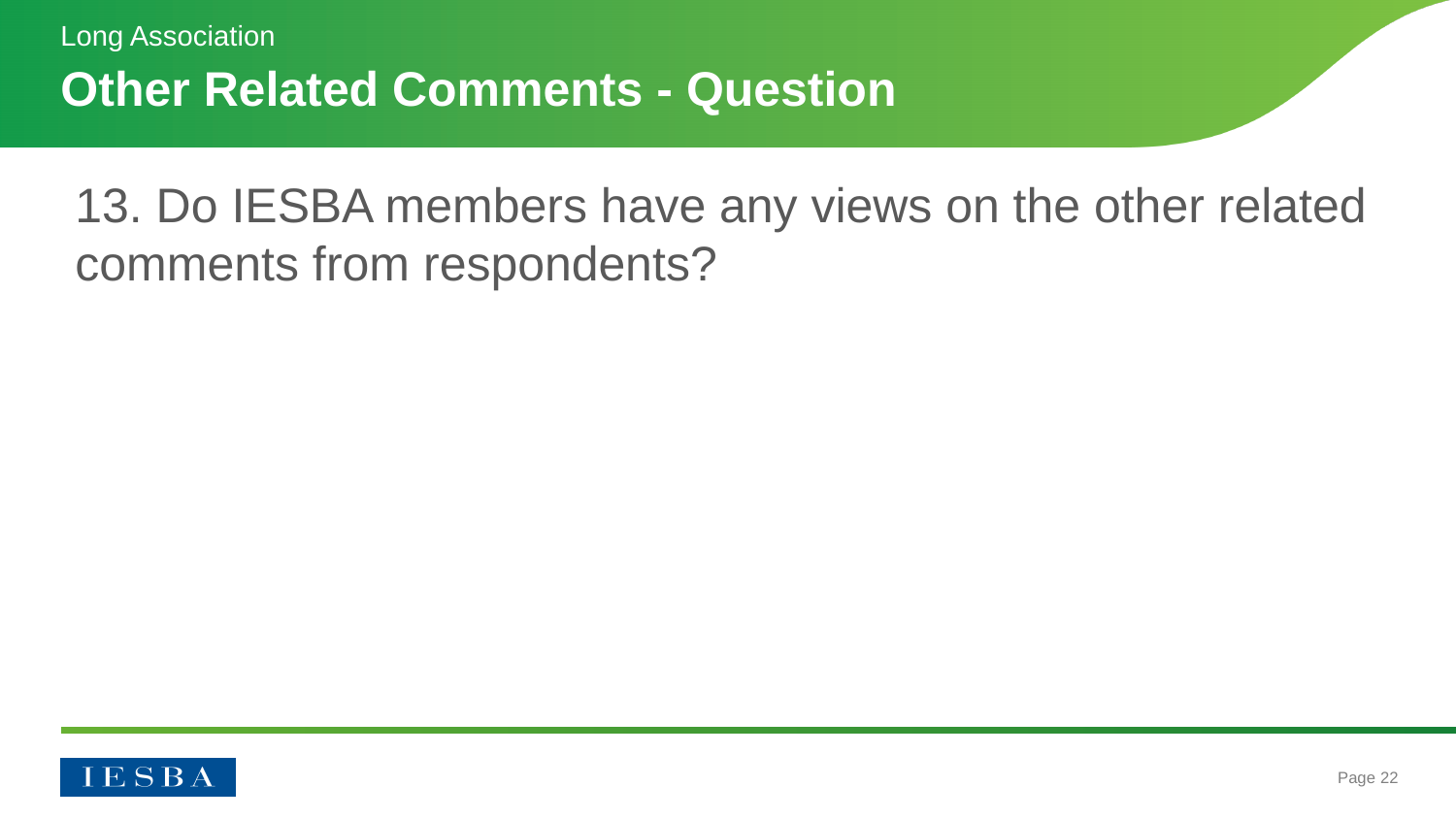

Long Association
# Other Related Comments - Question
13. Do IESBA members have any views on the other related comments from respondents?